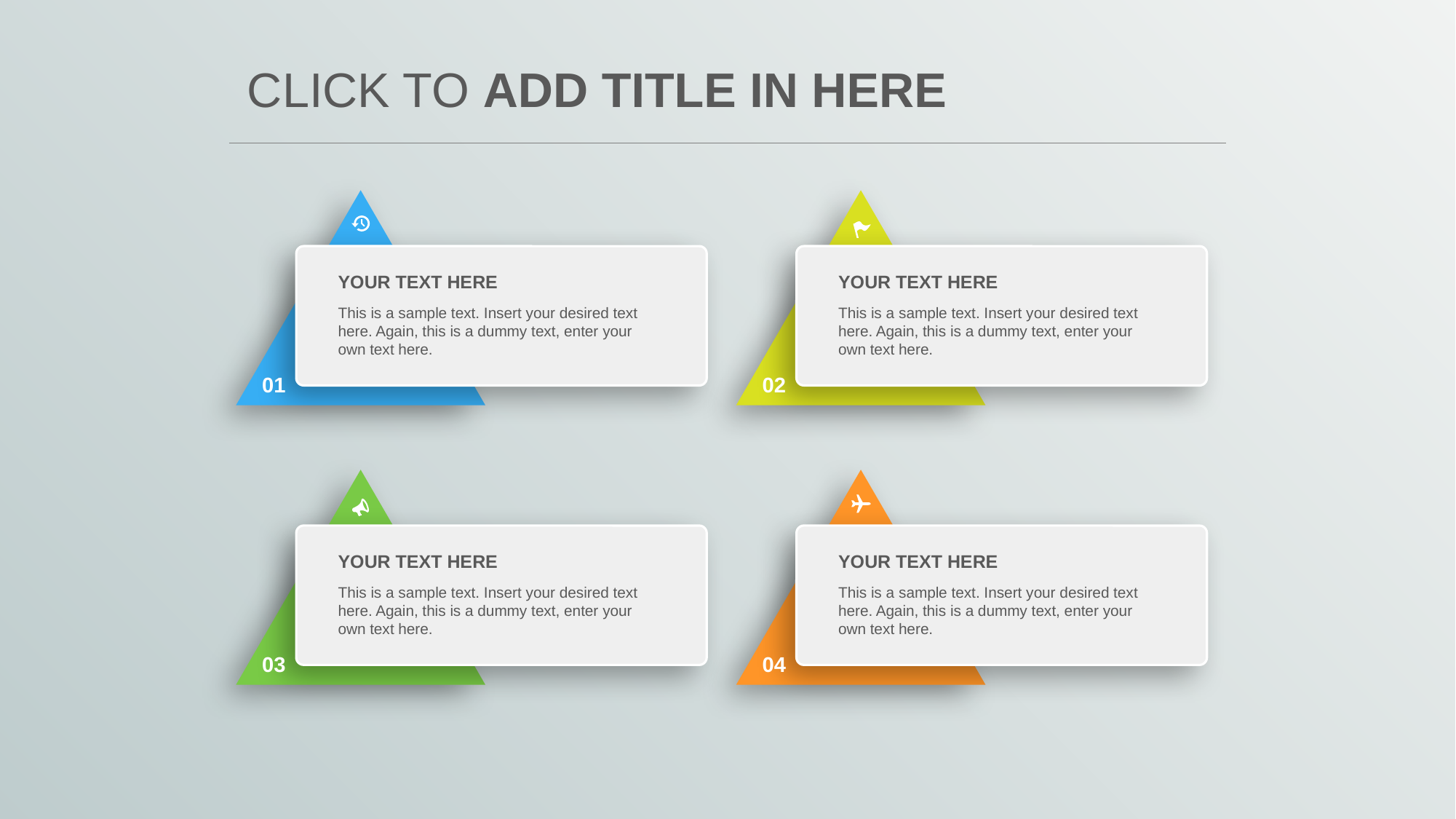

# CLICK TO ADD TITLE IN HERE

YOUR TEXT HERE
YOUR TEXT HERE
This is a sample text. Insert your desired text here. Again, this is a dummy text, enter your own text here.
This is a sample text. Insert your desired text here. Again, this is a dummy text, enter your own text here.
01
02

YOUR TEXT HERE
YOUR TEXT HERE
This is a sample text. Insert your desired text here. Again, this is a dummy text, enter your own text here.
This is a sample text. Insert your desired text here. Again, this is a dummy text, enter your own text here.
03
04